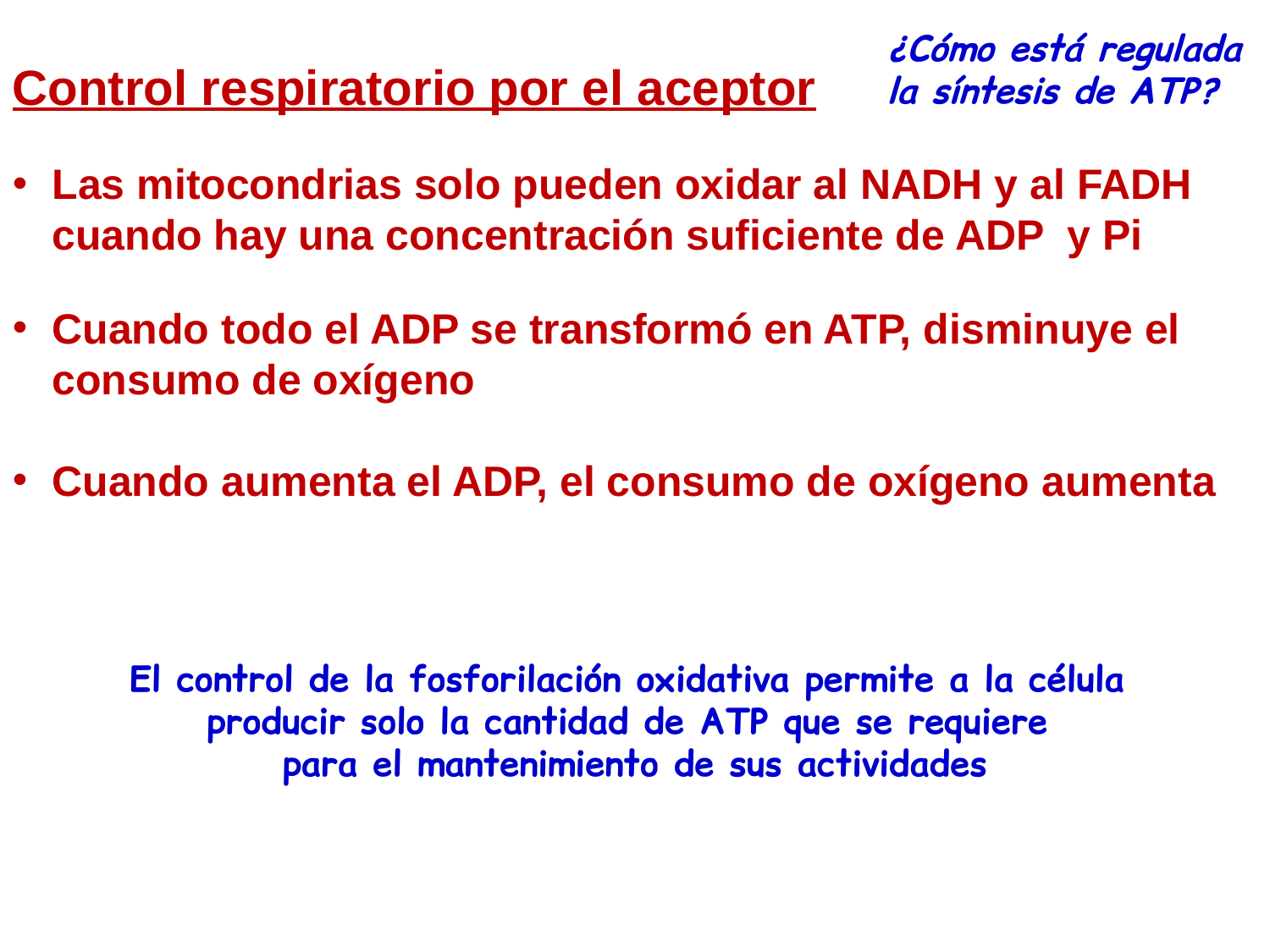

¿Cómo está regulada
la síntesis de ATP?
Control respiratorio por el aceptor

Las mitocondrias solo pueden oxidar al NADH y al FADH cuando hay una concentración suficiente de ADP  y Pi

Cuando todo el ADP se transformó en ATP, disminuye el consumo de oxígeno

Cuando aumenta el ADP, el consumo de oxígeno aumenta

El control de la fosforilación oxidativa permite a la célula
producir solo la cantidad de ATP que se requiere
para el mantenimiento de sus actividades